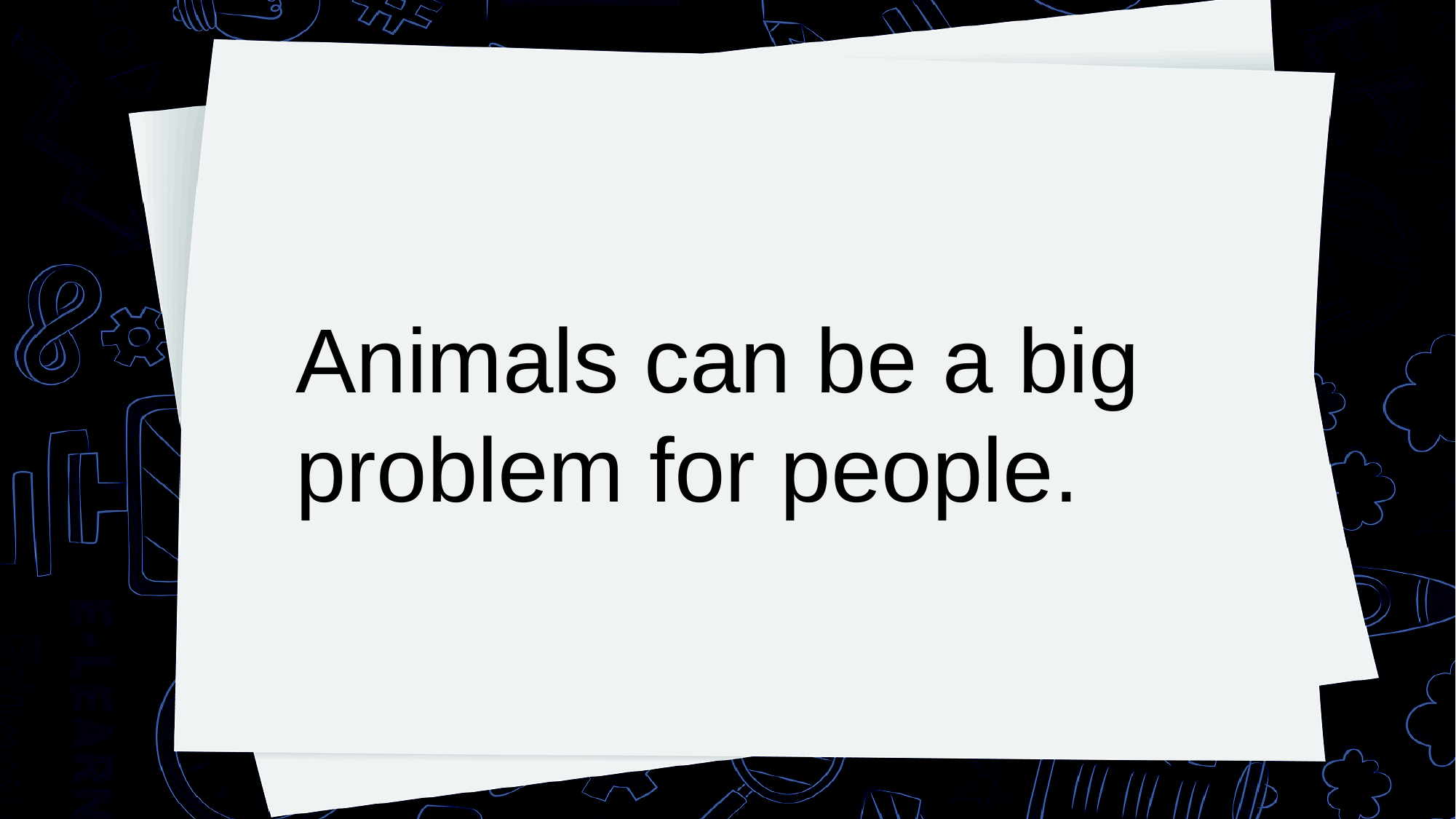

Animals can be a big problem for people.